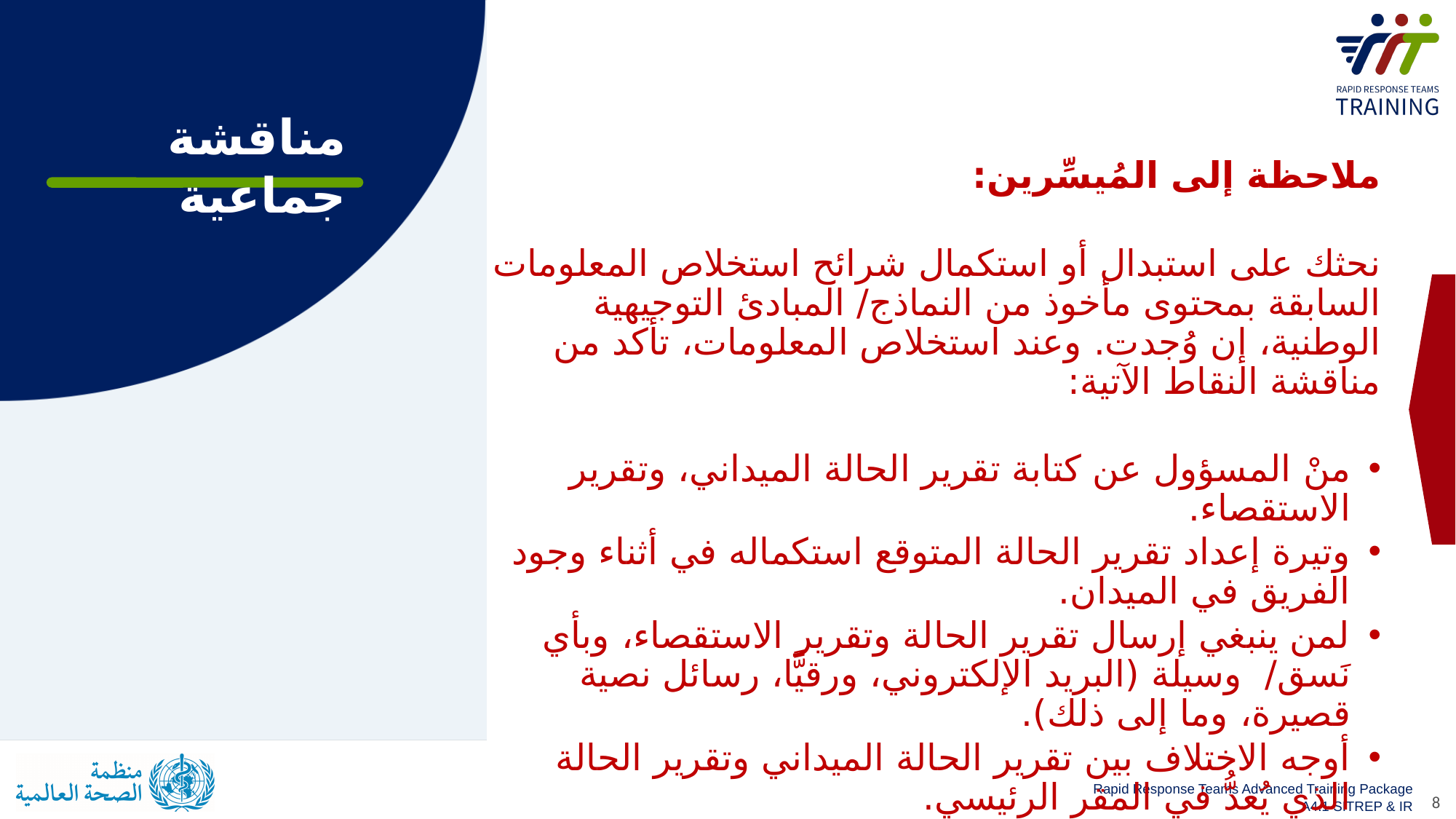

مناقشة جماعية
ملاحظة إلى المُيسِّرين:

نحثك على استبدال أو استكمال شرائح استخلاص المعلومات السابقة بمحتوى مأخوذ من النماذج/ المبادئ التوجيهية الوطنية، إن وُجدت. وعند استخلاص المعلومات، تأكد من مناقشة النقاط الآتية:

منْ المسؤول عن كتابة تقرير الحالة الميداني، وتقرير الاستقصاء.
وتيرة إعداد تقرير الحالة المتوقع استكماله في أثناء وجود الفريق في الميدان.
لمن ينبغي إرسال تقرير الحالة وتقرير الاستقصاء، وبأي نَسق/  وسيلة (البريد الإلكتروني، ورقيًّا، رسائل نصية قصيرة، وما إلى ذلك).
أوجه الاختلاف بين تقرير الحالة الميداني وتقرير الحالة الذي يُعدُّ في المقر الرئيسي.
8